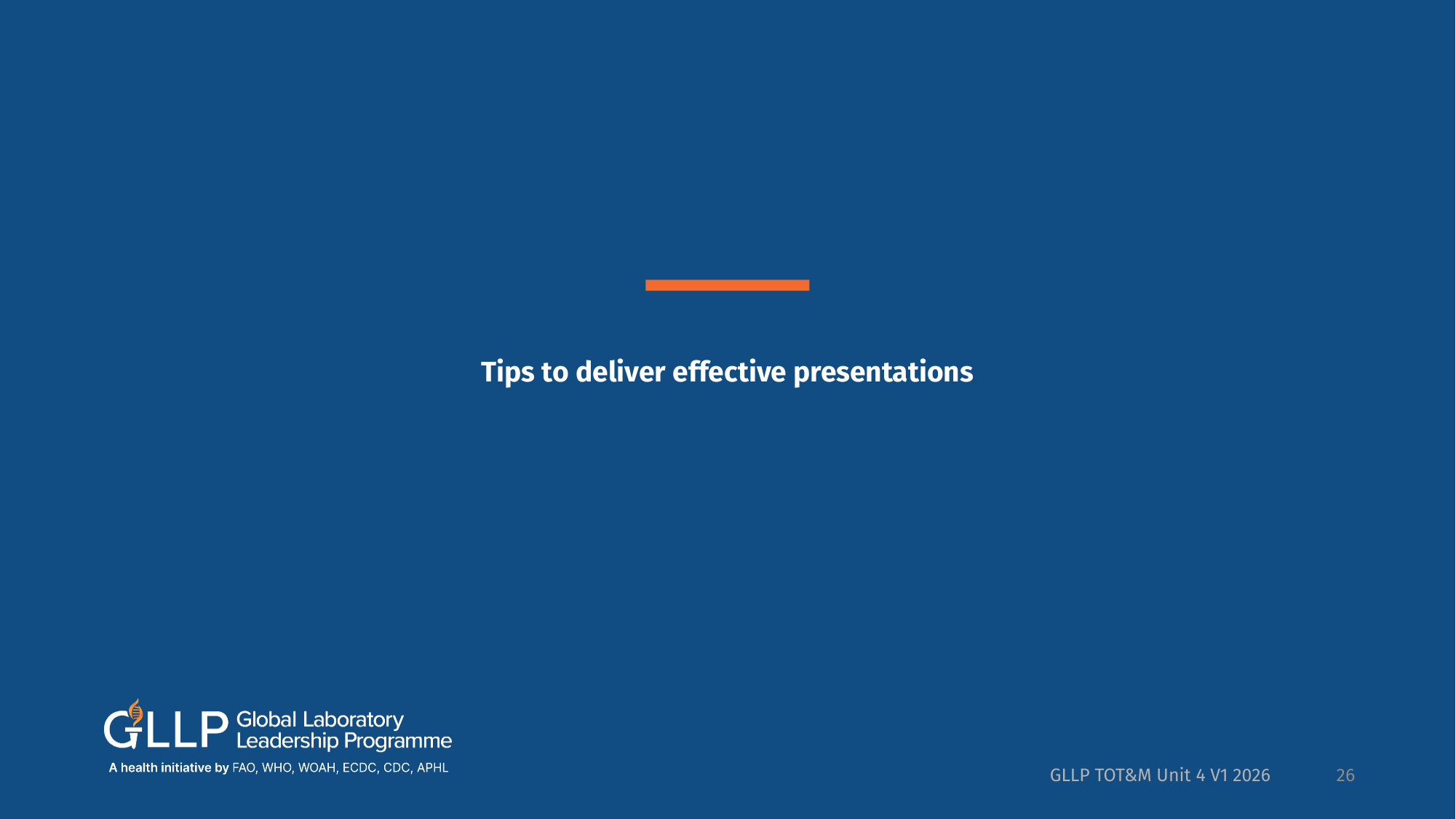

# Tips to deliver effective presentations
GLLP TOT&M Unit 4 V1 2026
26